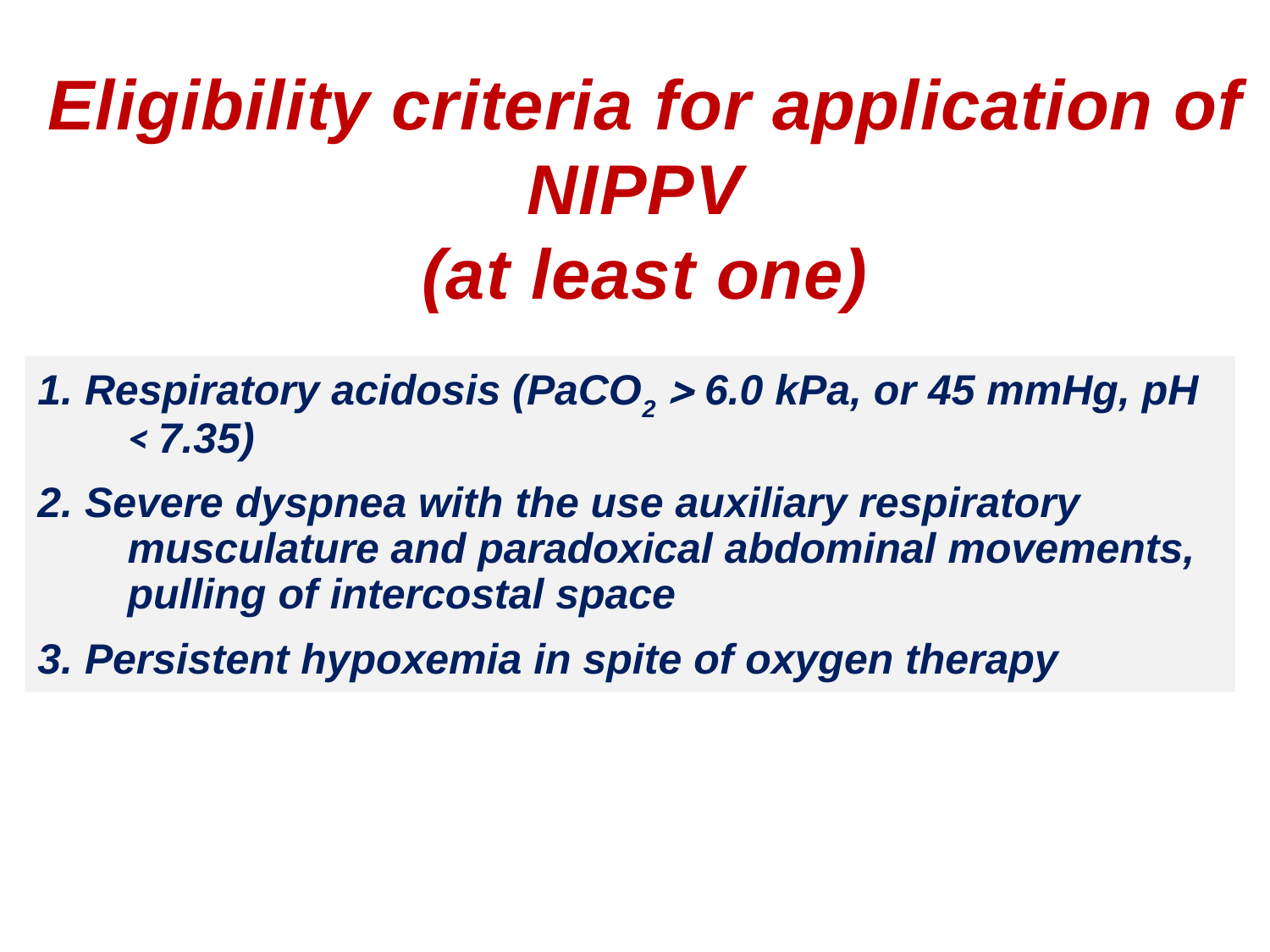

# Eligibility criteria for application of NIPPV (at least one)
1. Respiratory acidosis (PaCO2 > 6.0 kPa, or 45 mmHg, pH < 7.35)
2. Severe dyspnea with the use auxiliary respiratory musculature and paradoxical abdominal movements, pulling of intercostal space
3. Persistent hypoxemia in spite of oxygen therapy